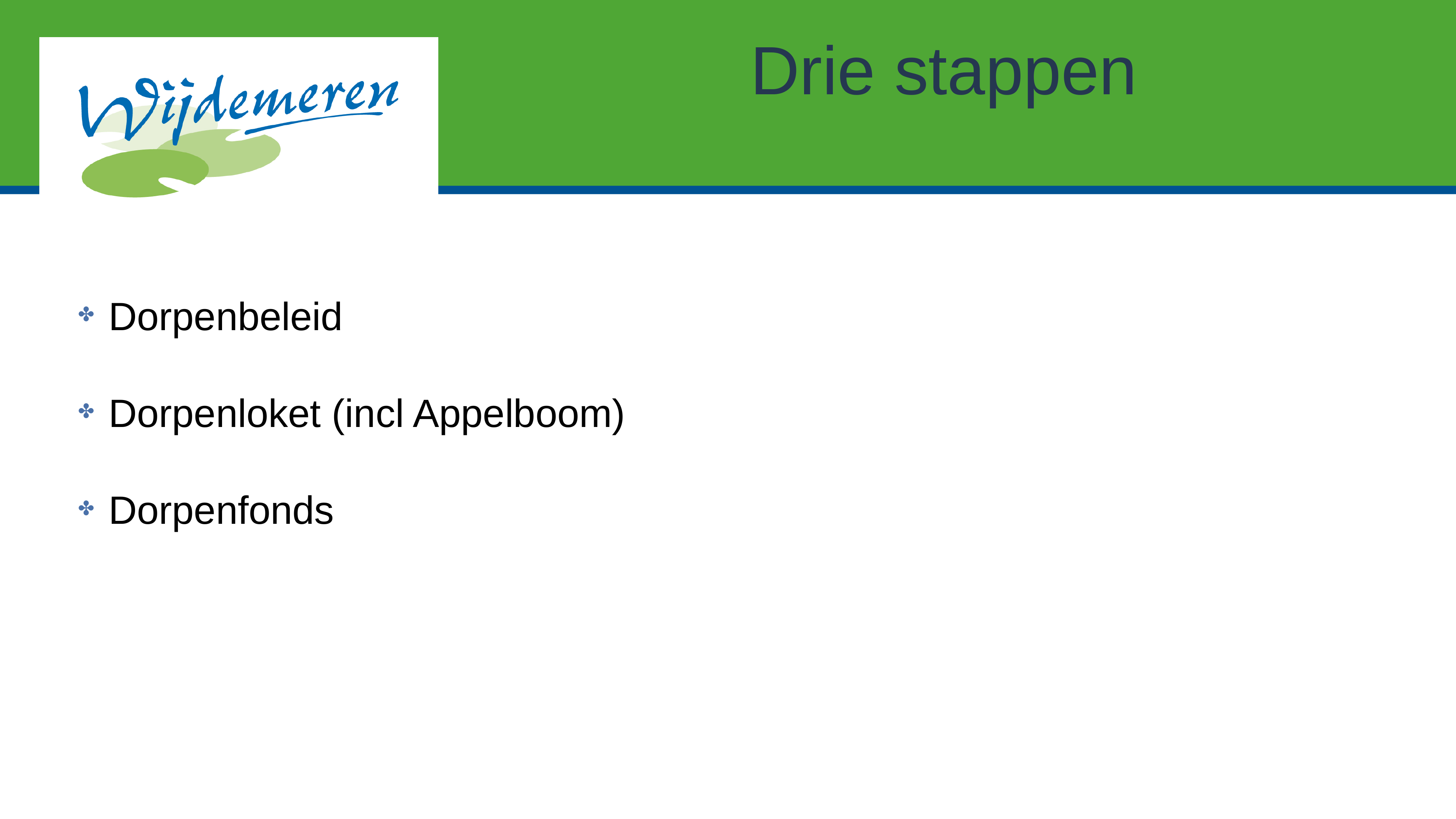

# Drie stappen

Dorpenbeleid
Dorpenloket (incl Appelboom)
Dorpenfonds